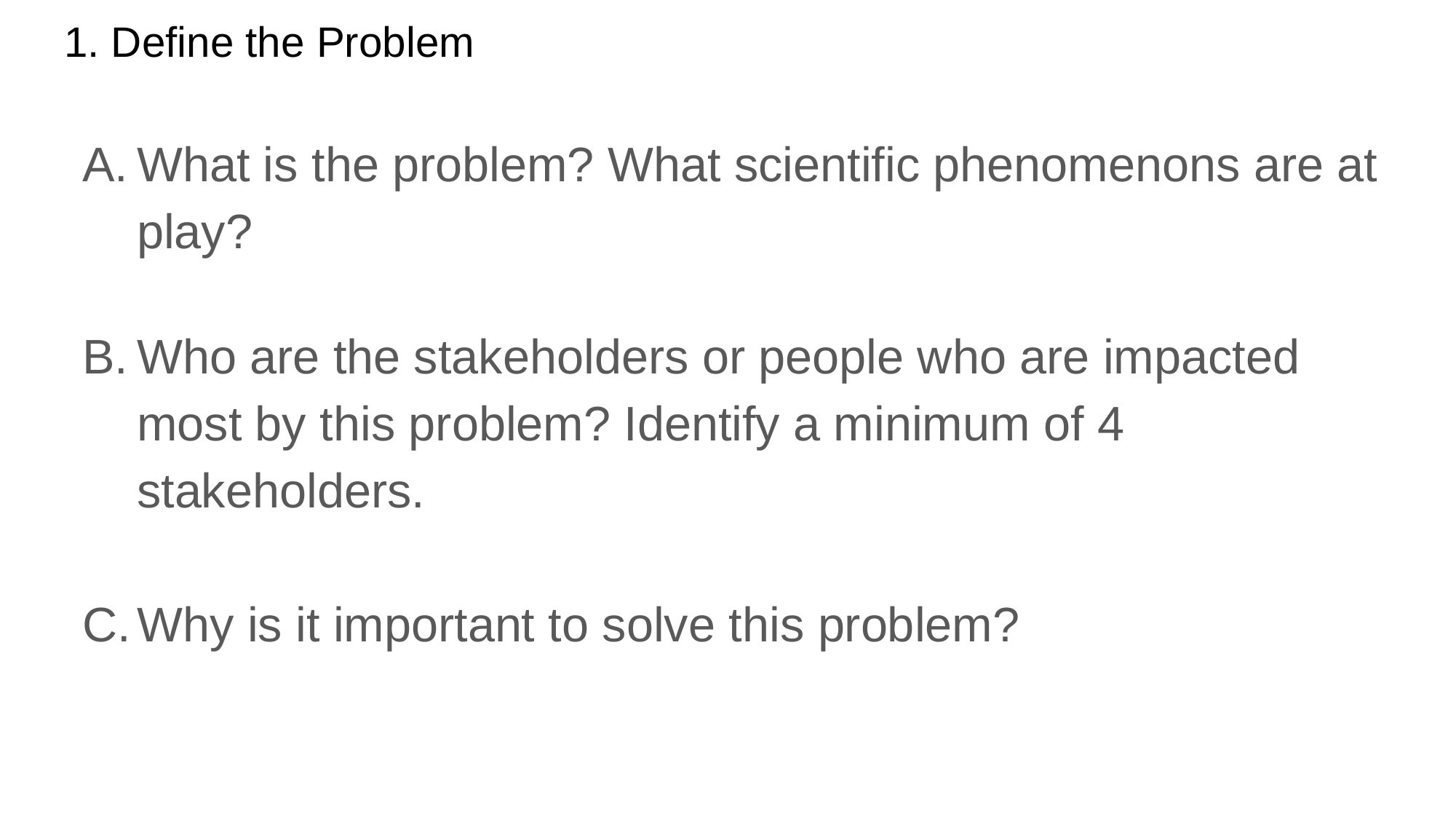

# 1. Define the Problem
What is the problem? What scientific phenomenons are at play?
Who are the stakeholders or people who are impacted most by this problem? Identify a minimum of 4 stakeholders.
Why is it important to solve this problem?